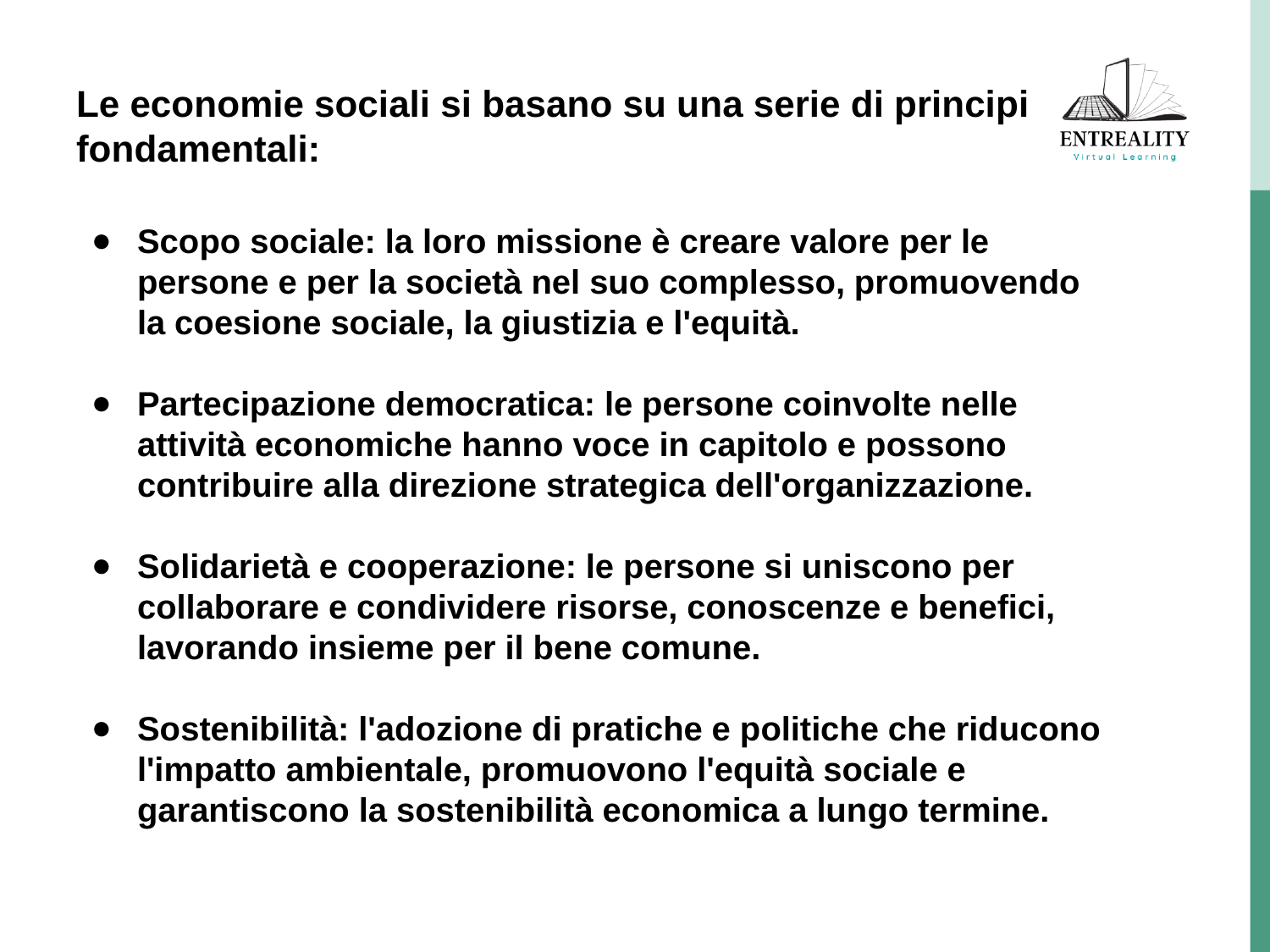

Le economie sociali si basano su una serie di principi fondamentali:
Scopo sociale: la loro missione è creare valore per le persone e per la società nel suo complesso, promuovendo la coesione sociale, la giustizia e l'equità.
Partecipazione democratica: le persone coinvolte nelle attività economiche hanno voce in capitolo e possono contribuire alla direzione strategica dell'organizzazione.
Solidarietà e cooperazione: le persone si uniscono per collaborare e condividere risorse, conoscenze e benefici, lavorando insieme per il bene comune.
Sostenibilità: l'adozione di pratiche e politiche che riducono l'impatto ambientale, promuovono l'equità sociale e garantiscono la sostenibilità economica a lungo termine.